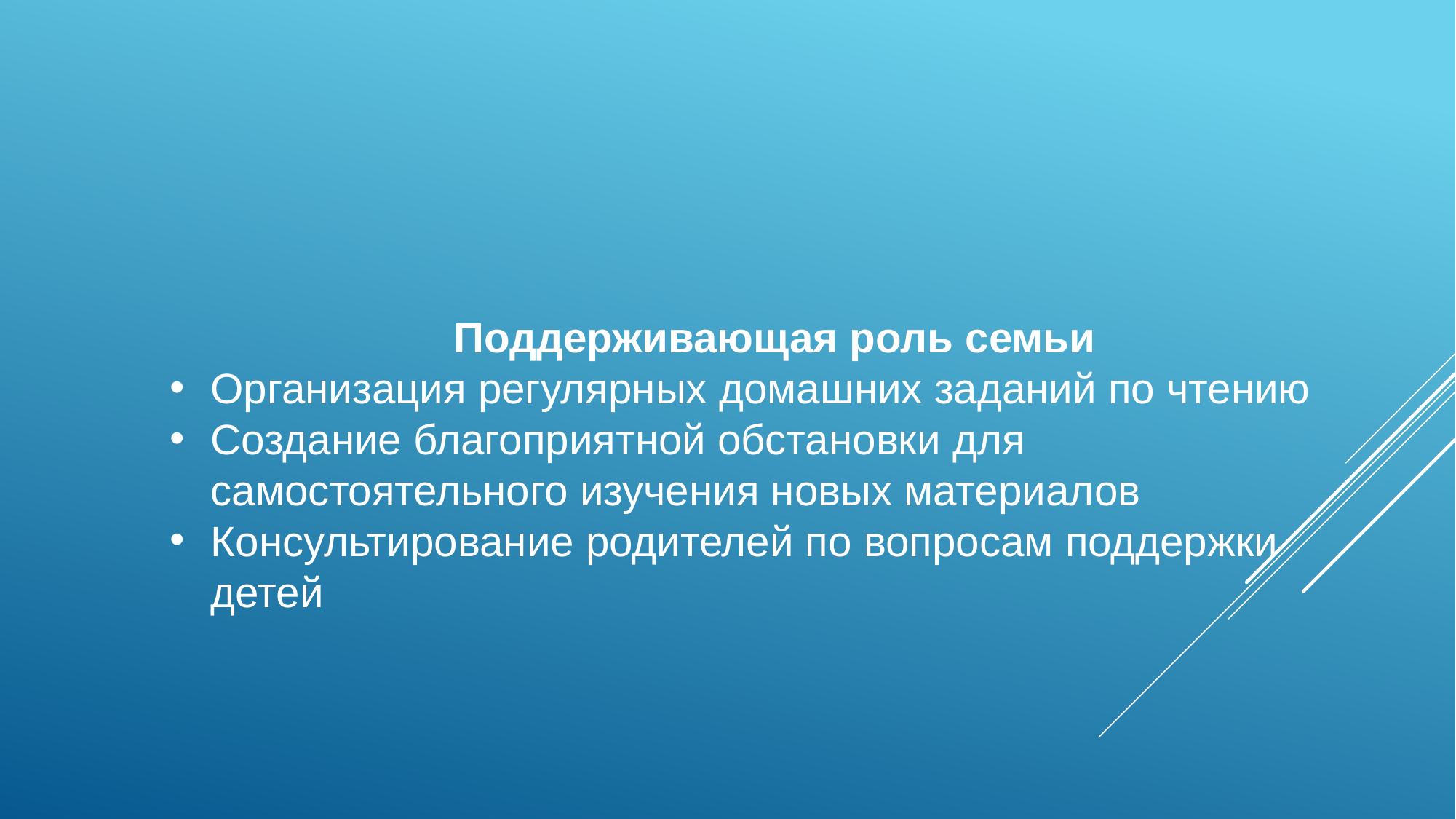

Поддерживающая роль семьи
Организация регулярных домашних заданий по чтению
Создание благоприятной обстановки для самостоятельного изучения новых материалов
Консультирование родителей по вопросам поддержки детей